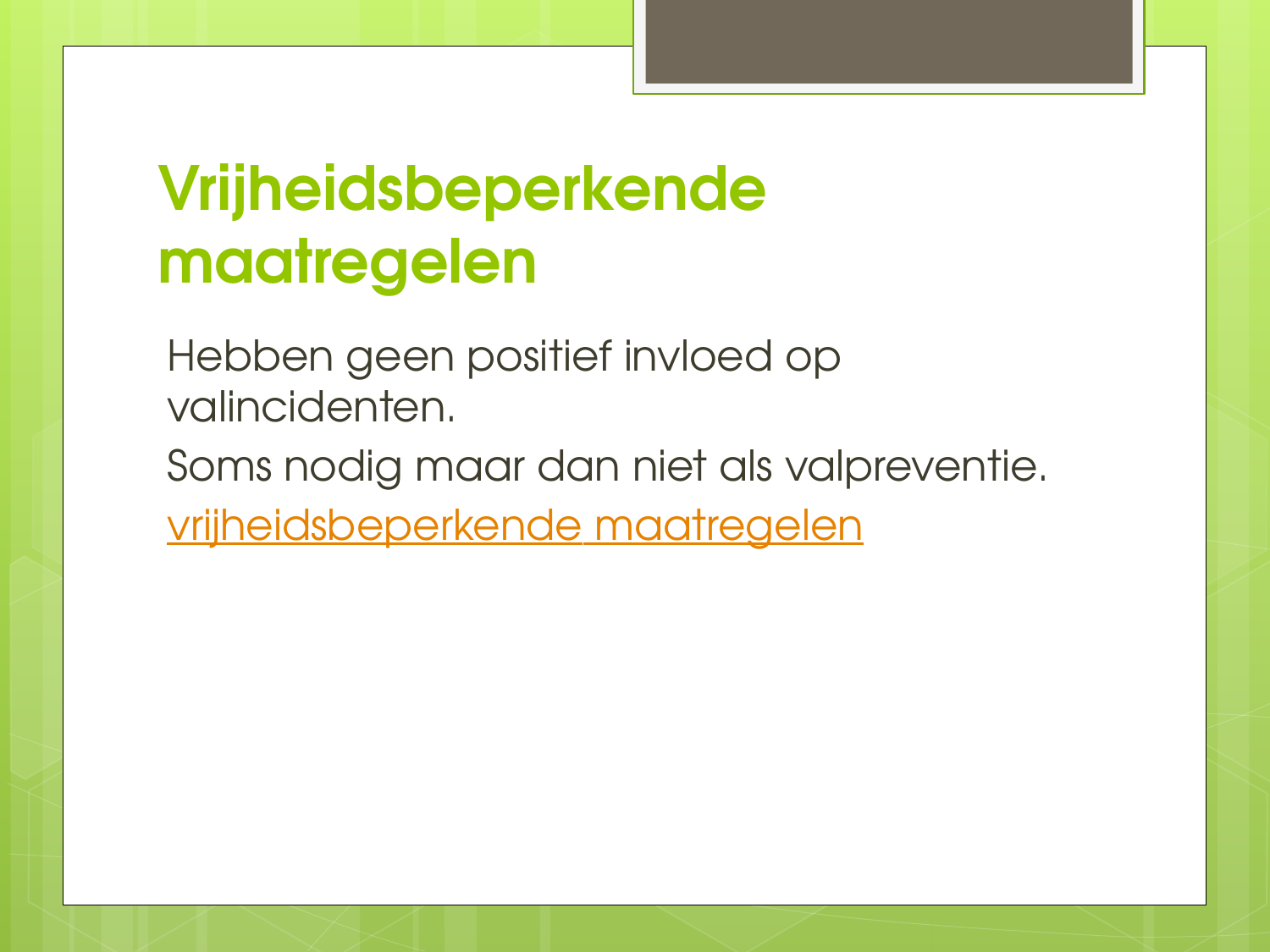

# Vrijheidsbeperkende maatregelen
Hebben geen positief invloed op valincidenten.
Soms nodig maar dan niet als valpreventie.
vrijheidsbeperkende maatregelen